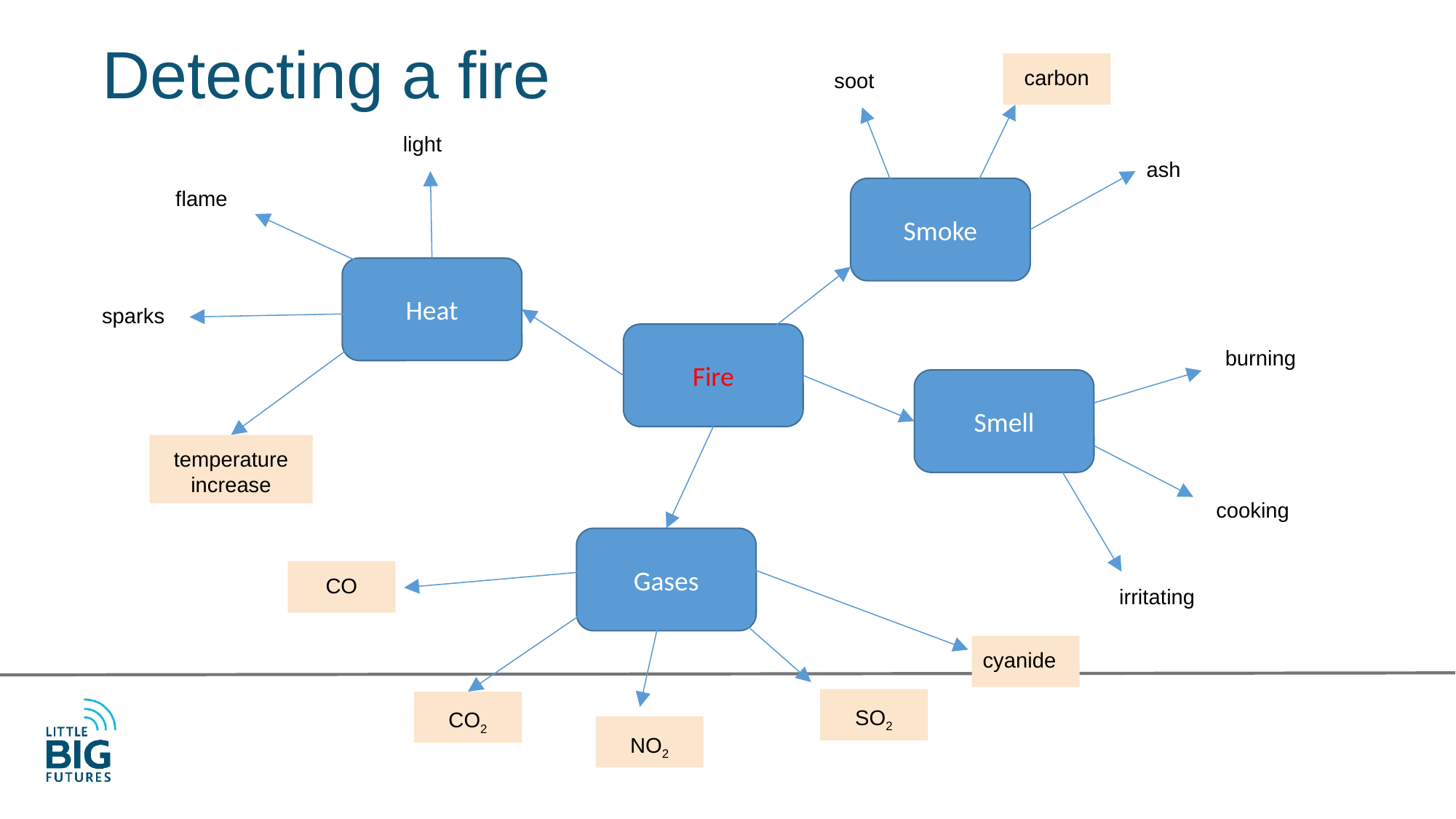

# Detecting a fire
carbon
soot
light
ash
flame
Smoke
Heat
sparks
Fire
burning
Smell
temperature increase
cooking
Gases
CO
irritating
cyanide
SO2
CO2
NO2